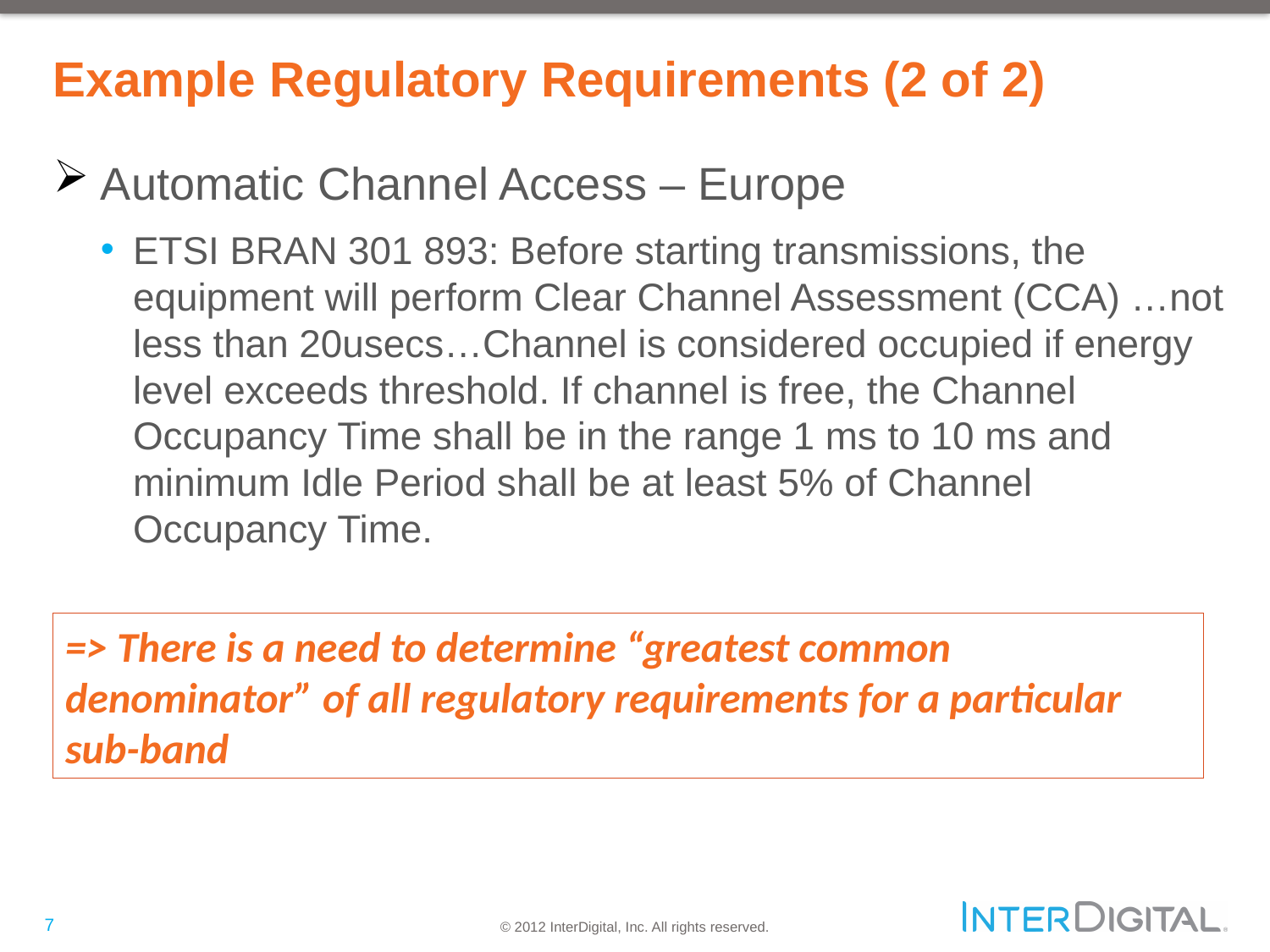

# Example Regulatory Requirements (2 of 2)
Automatic Channel Access – Europe
ETSI BRAN 301 893: Before starting transmissions, the equipment will perform Clear Channel Assessment (CCA) …not less than 20usecs…Channel is considered occupied if energy level exceeds threshold. If channel is free, the Channel Occupancy Time shall be in the range 1 ms to 10 ms and minimum Idle Period shall be at least 5% of Channel Occupancy Time.
=> There is a need to determine “greatest common denominator” of all regulatory requirements for a particular sub-band